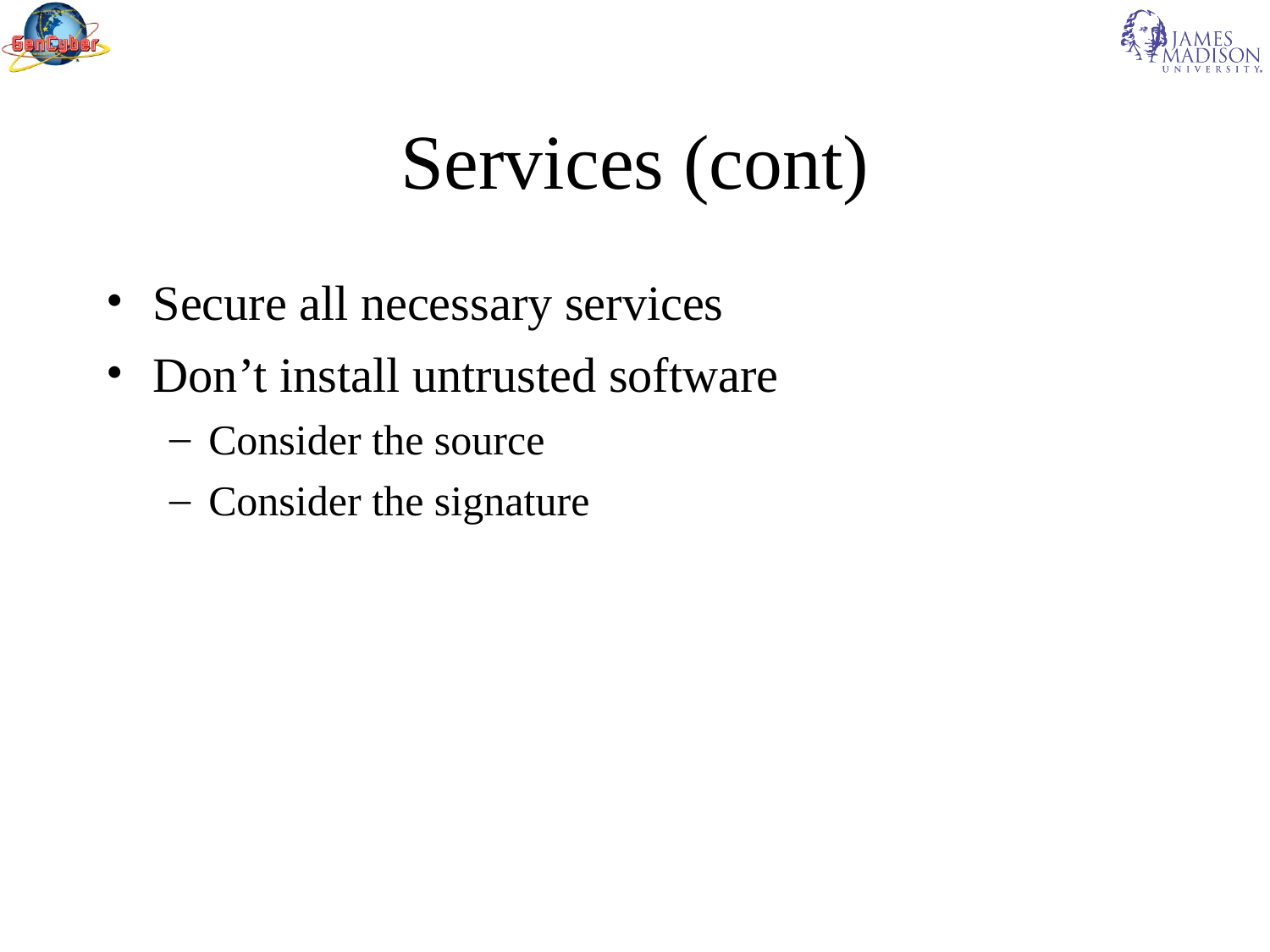

Services (cont)
Secure all necessary services
Don’t install untrusted software
Consider the source
Consider the signature